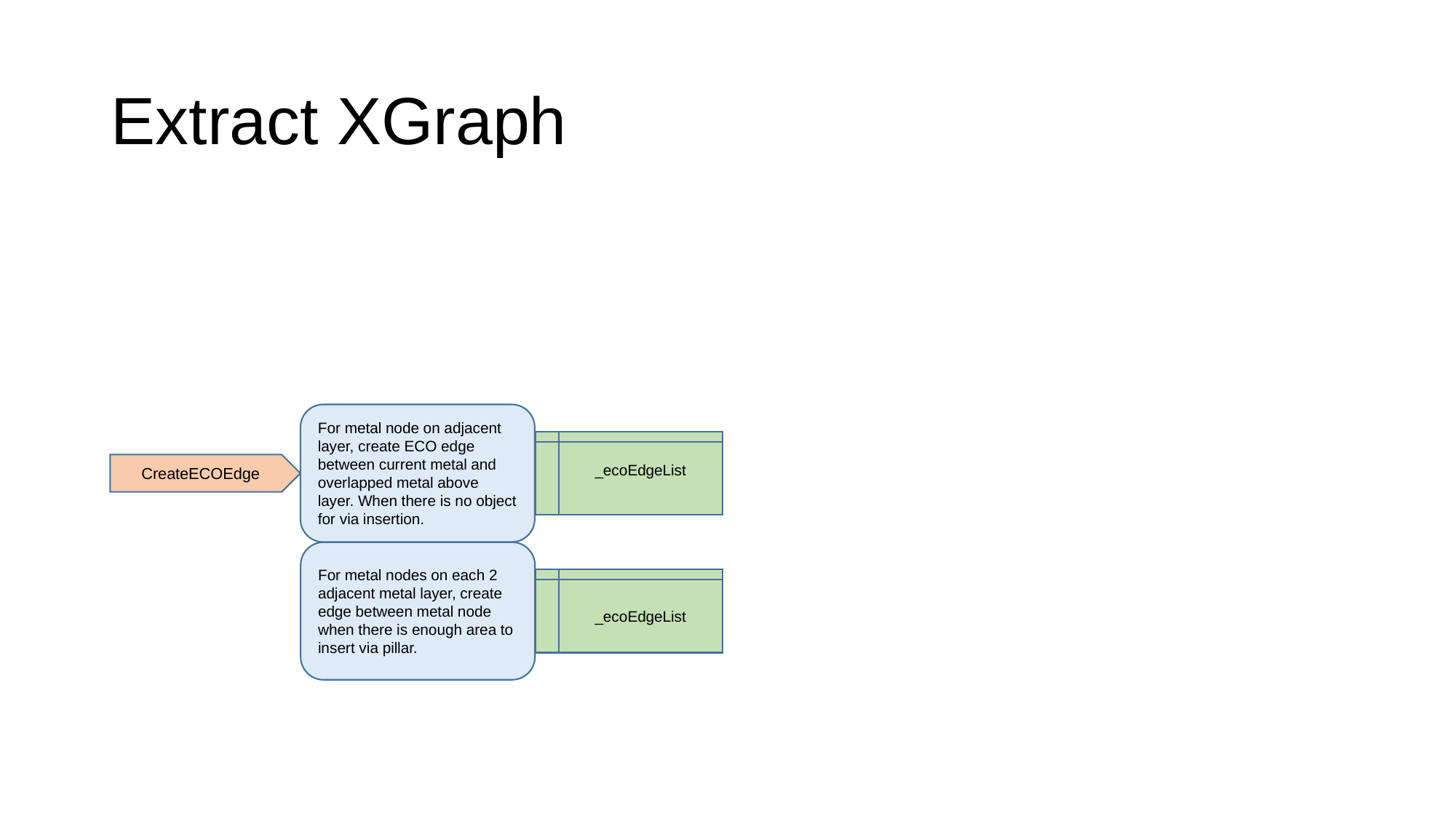

# Extract XGraph

For metal node on adjacent layer, create ECO edge between current metal and overlapped metal above layer. When there is no object for via insertion.
_ecoEdgeList

CreateECOEdge
For metal nodes on each 2 adjacent metal layer, create edge between metal node when there is enough area to insert via pillar.
_ecoEdgeList